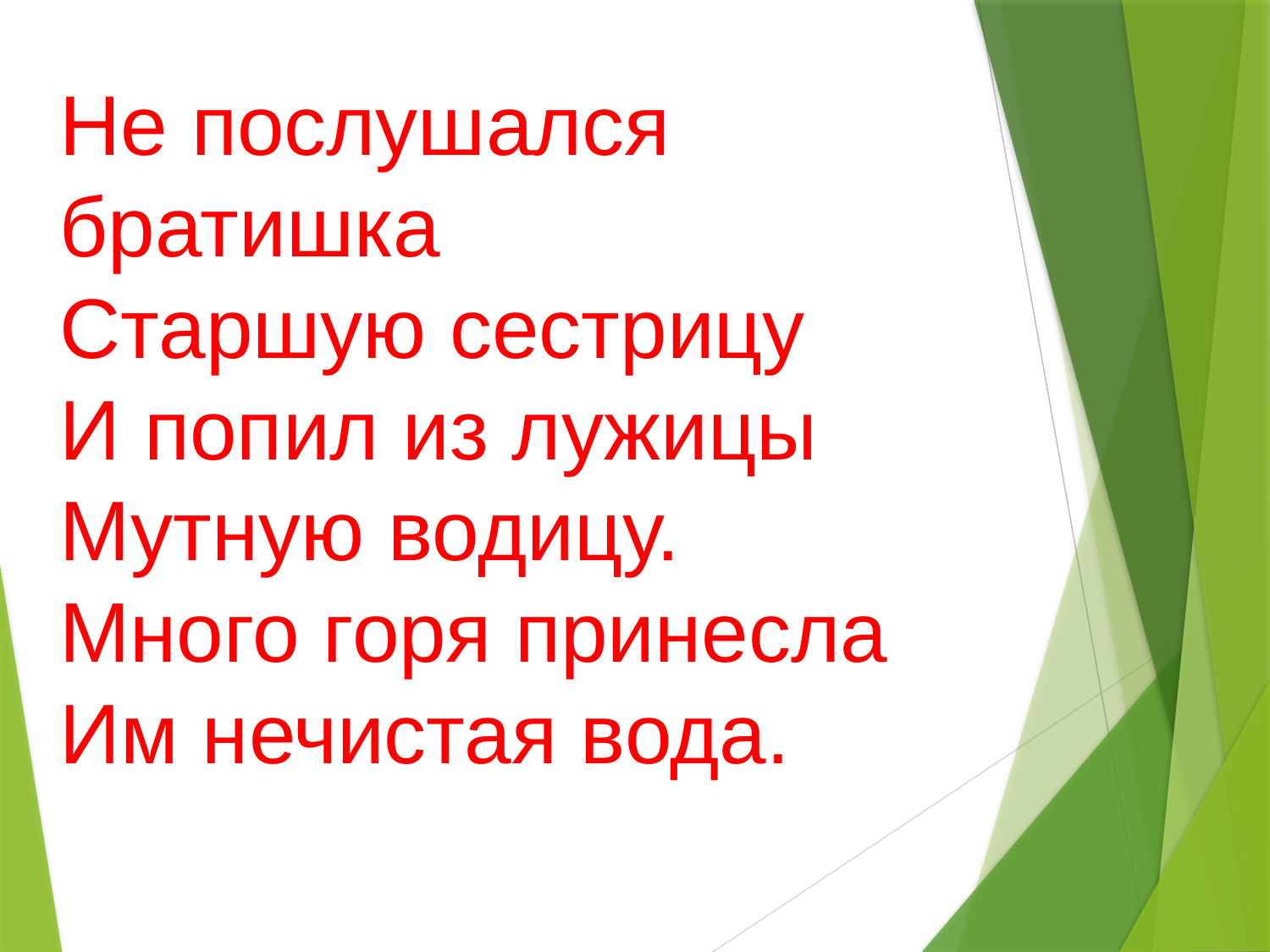

Не послушался братишка
Старшую сестрицу
И попил из лужицы
Мутную водицу.
Много горя принесла
Им нечистая вода.